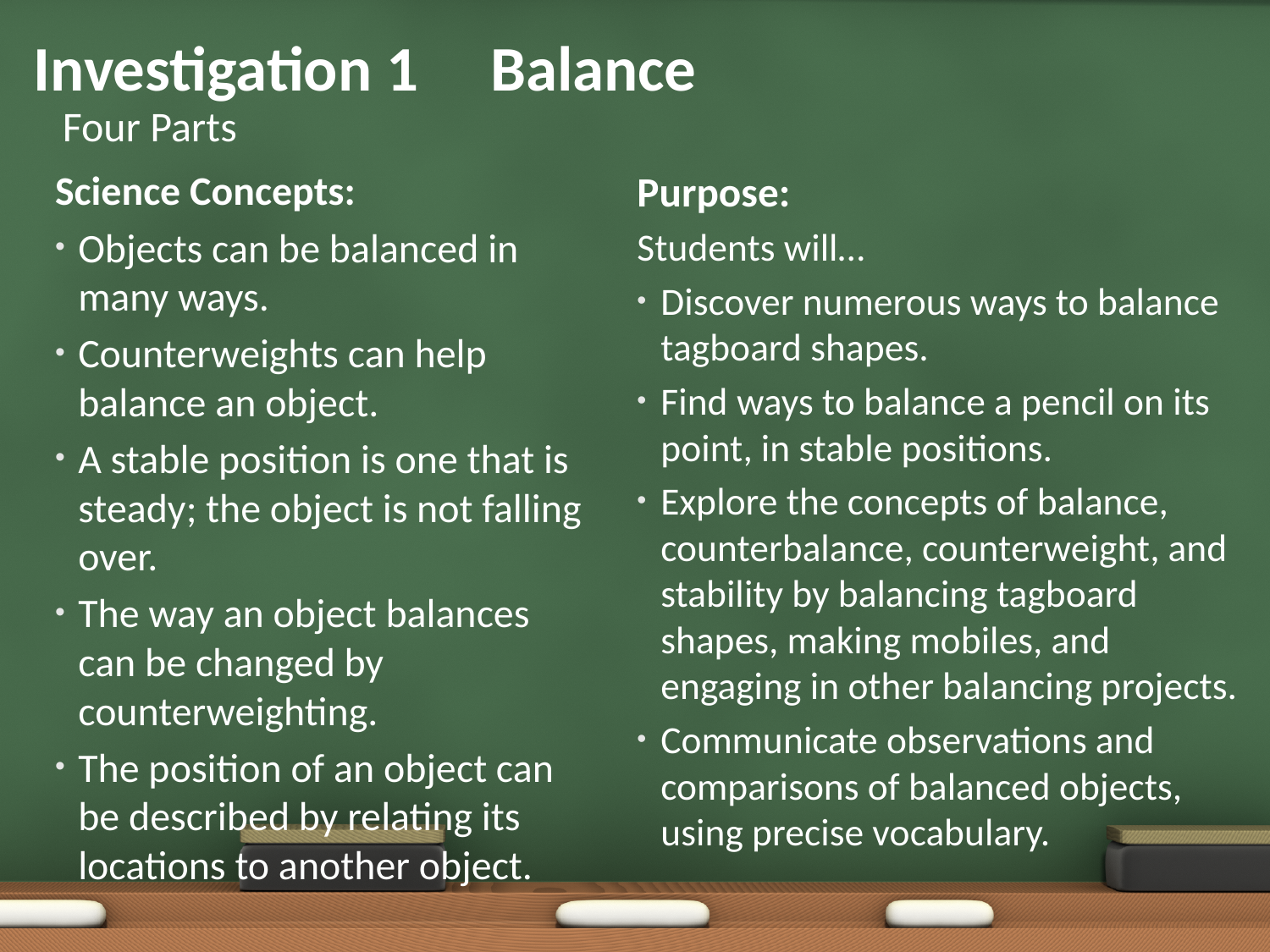

# Investigation 1     Balance
Four Parts
Science Concepts:
Objects can be balanced in many ways.
Counterweights can help balance an object.
A stable position is one that is steady; the object is not falling over.
The way an object balances can be changed by counterweighting.
The position of an object can be described by relating its locations to another object.
Purpose:
Students will…
Discover numerous ways to balance tagboard shapes.
Find ways to balance a pencil on its point, in stable positions.
Explore the concepts of balance, counterbalance, counterweight, and stability by balancing tagboard shapes, making mobiles, and engaging in other balancing projects.
Communicate observations and comparisons of balanced objects, using precise vocabulary.